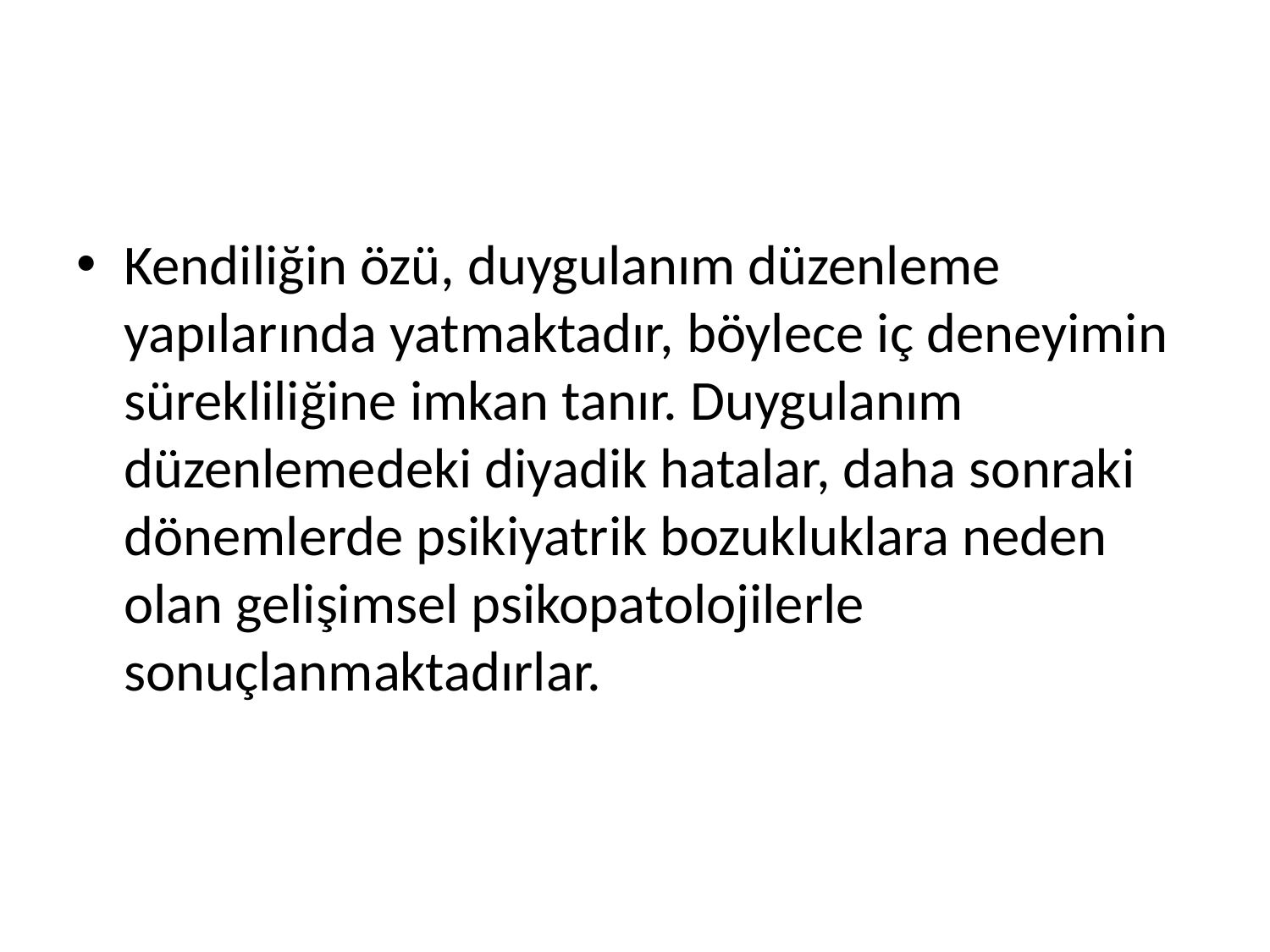

#
Kendiliğin özü, duygulanım düzenleme yapılarında yatmaktadır, böylece iç deneyimin sürekliliğine imkan tanır. Duygulanım düzenlemedeki diyadik hatalar, daha sonraki dönemlerde psikiyatrik bozukluklara neden olan gelişimsel psikopatolojilerle sonuçlanmaktadırlar.